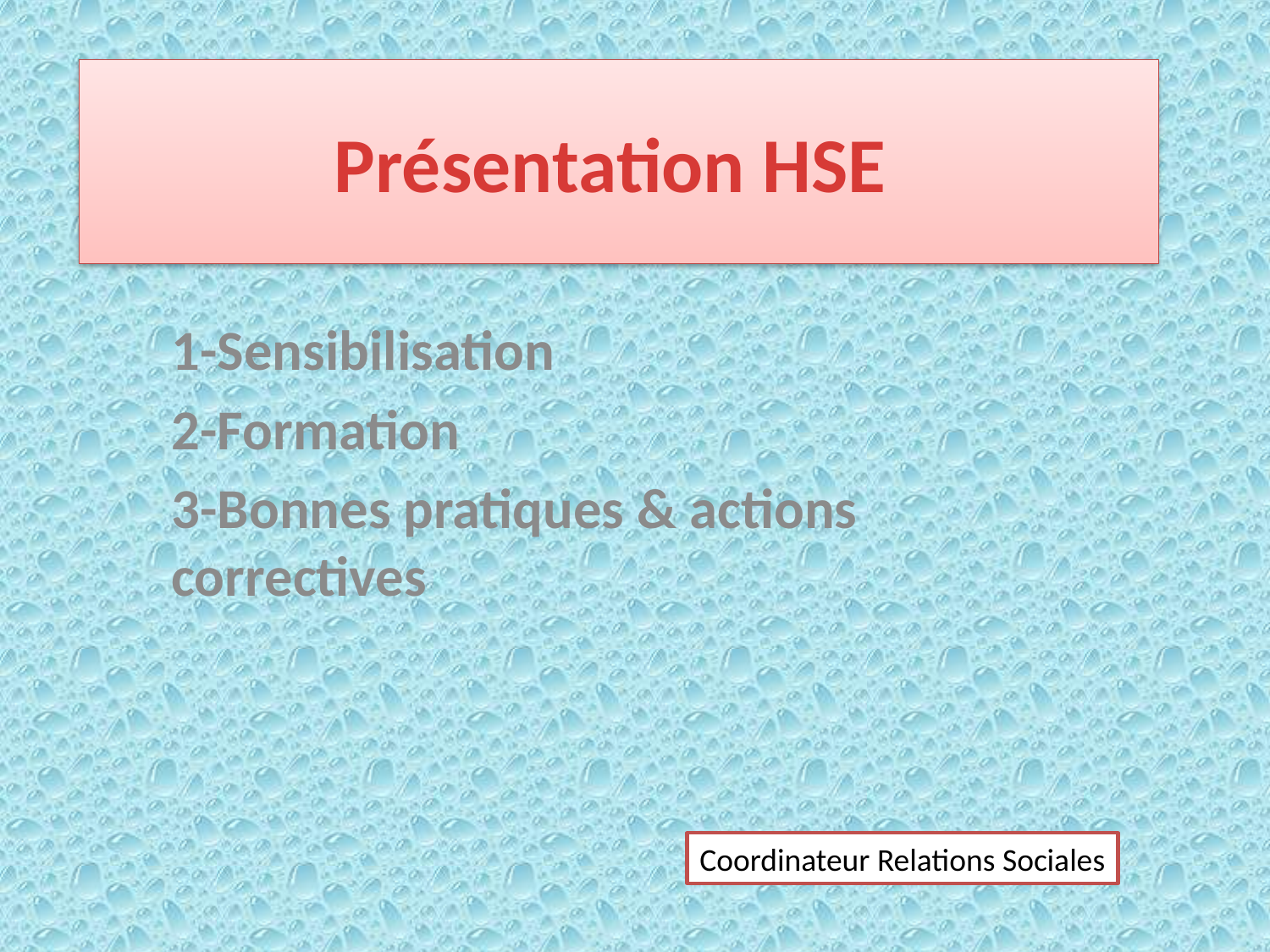

# Présentation HSE
1-Sensibilisation
2-Formation
3-Bonnes pratiques & actions correctives

Coordinateur Relations Sociales